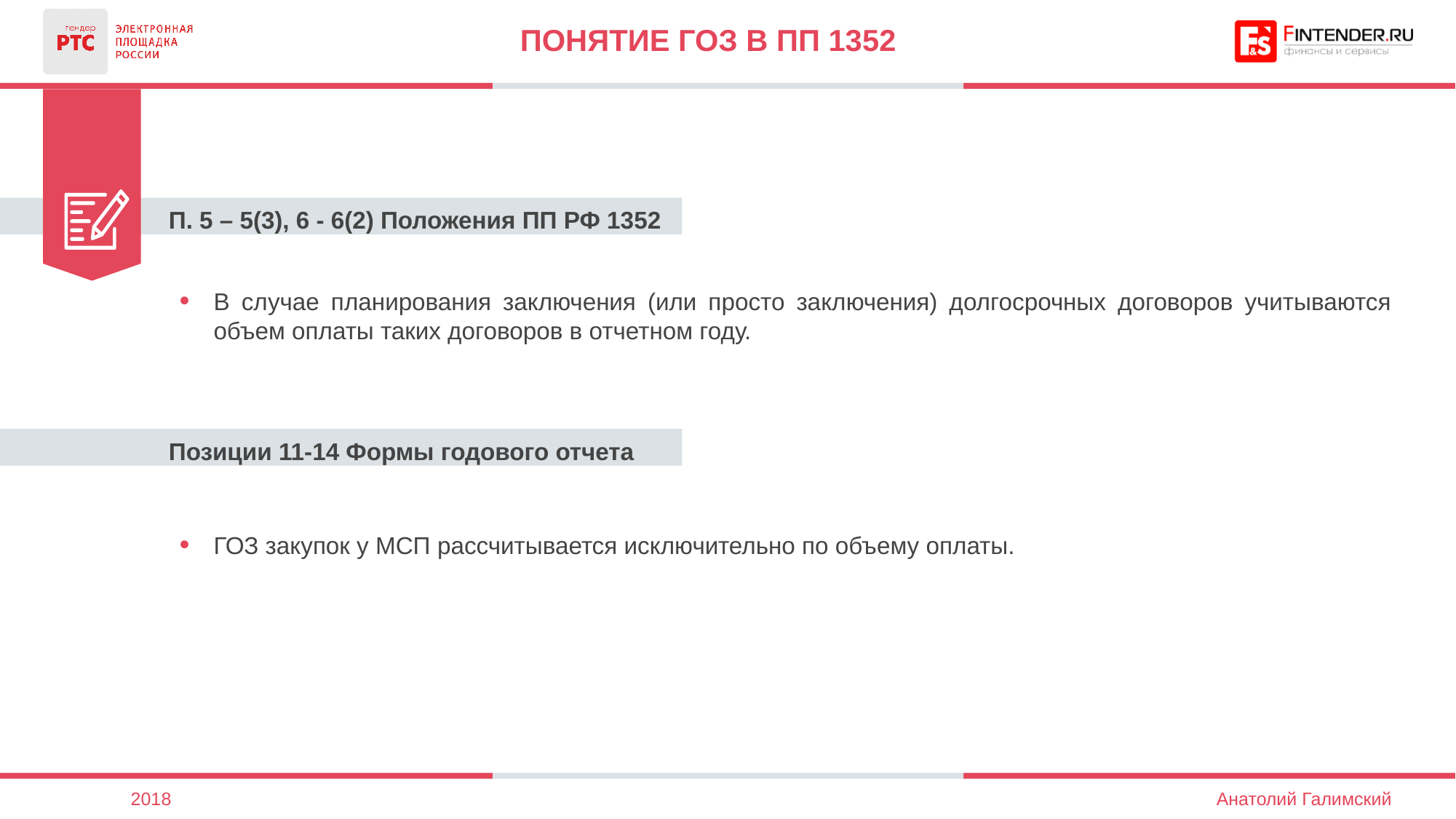

# Понятие гоз В пп 1352

П. 5 – 5(3), 6 - 6(2) Положения ПП РФ 1352
В случае планирования заключения (или просто заключения) долгосрочных договоров учитываются объем оплаты таких договоров в отчетном году.

Позиции 11-14 Формы годового отчета
ГОЗ закупок у МСП рассчитывается исключительно по объему оплаты.
2018
Анатолий Галимский